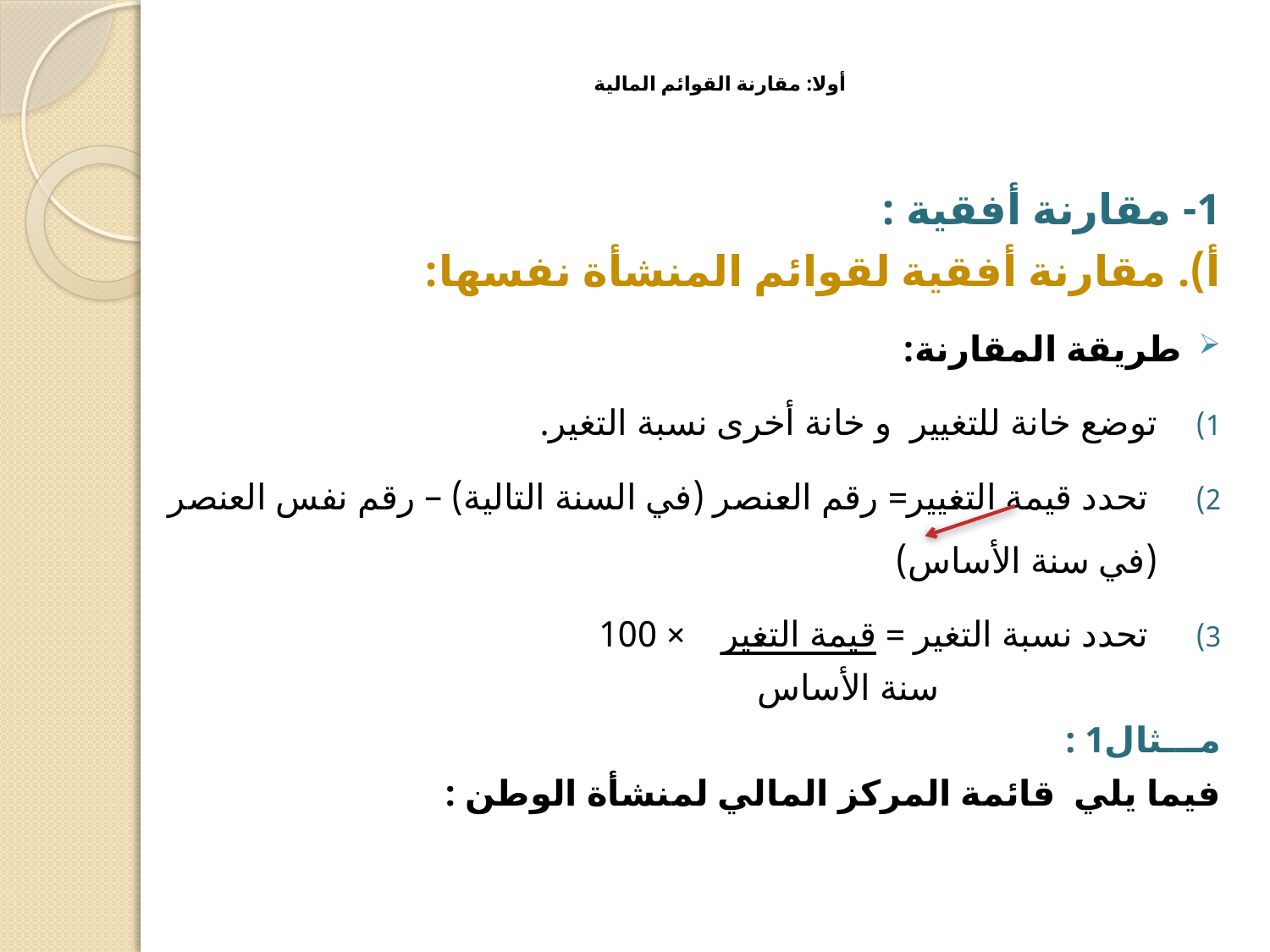

# أولا: مقارنة القوائم المالية
1- مقارنة أفقية :
أ). مقارنة أفقية لقوائم المنشأة نفسها:
طريقة المقارنة:
توضع خانة للتغيير  و خانة أخرى نسبة التغير.
 تحدد قيمة التغيير= رقم العنصر (في السنة التالية) – رقم نفس العنصر (في سنة الأساس)
 تحدد نسبة التغير = قيمة التغير    × 100
                               سنة الأساس
مـــثال1 :
فيما يلي  قائمة المركز المالي لمنشأة الوطن :